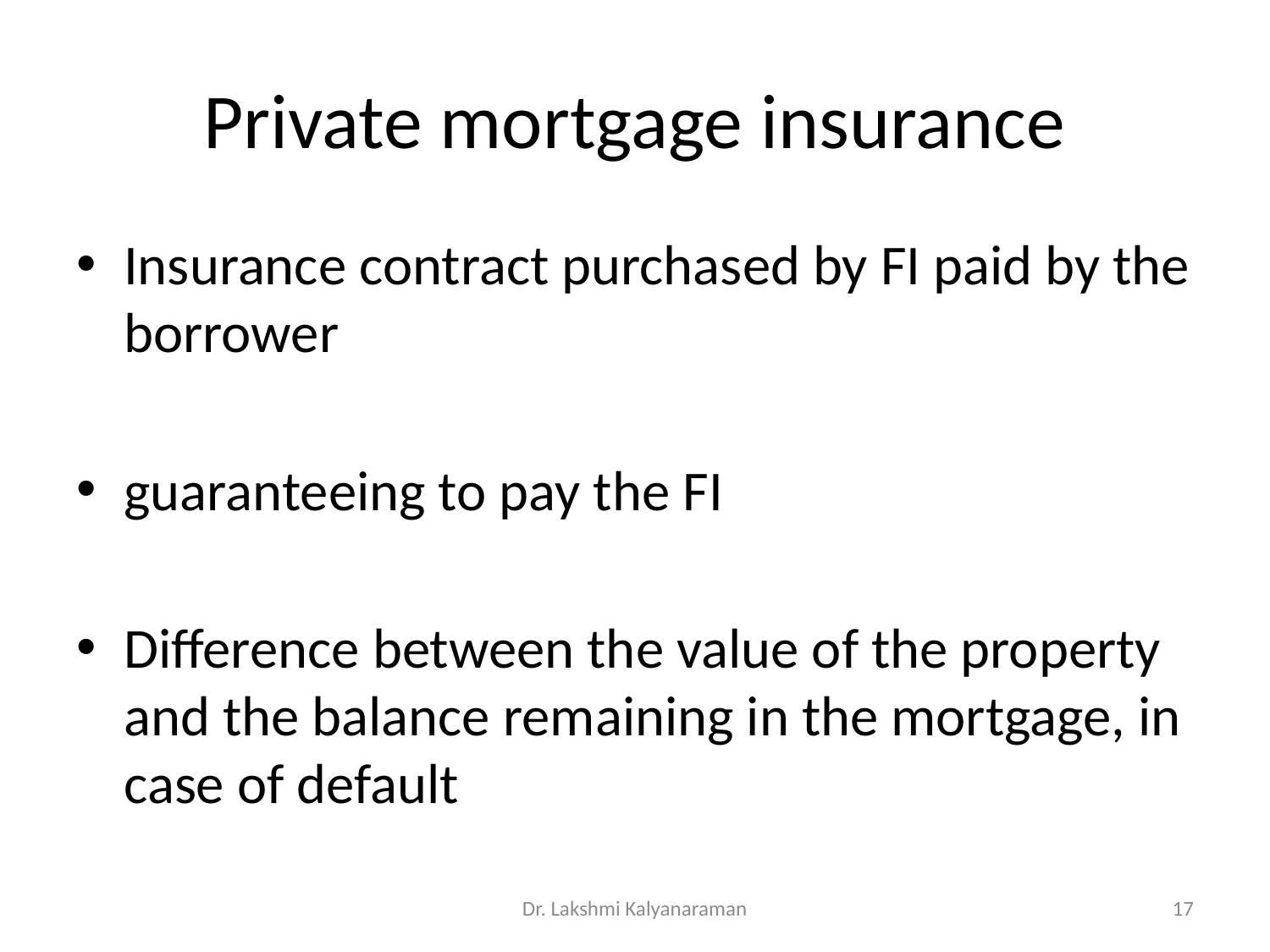

# Private mortgage insurance
Insurance contract purchased by FI paid by the borrower

guaranteeing to pay the FI

Difference between the value of the property and the balance remaining in the mortgage, in case of default

Dr. Lakshmi Kalyanaraman
17